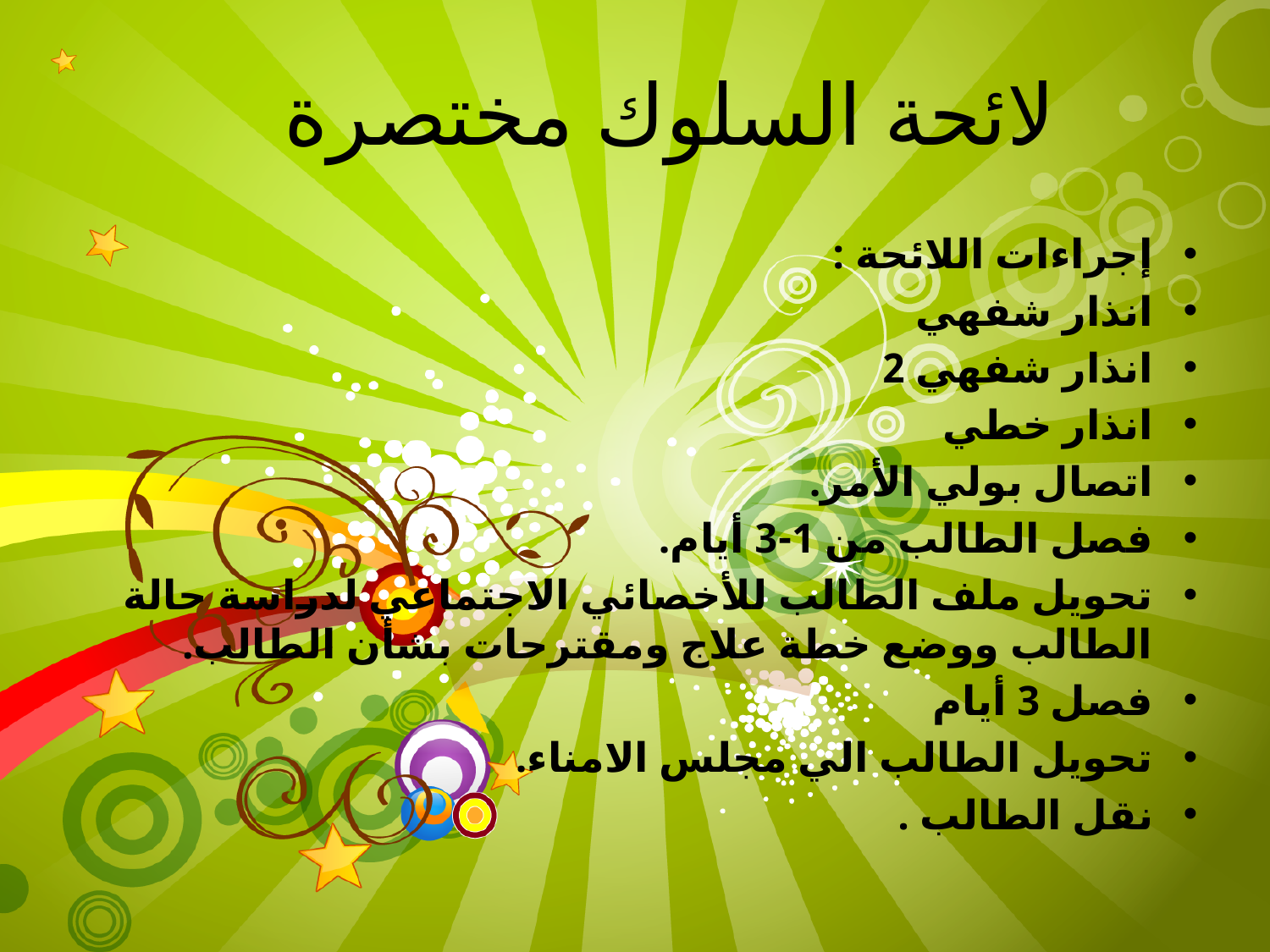

# لائحة السلوك مختصرة
إجراءات اللائحة :
انذار شفهي
انذار شفهي 2
انذار خطي
اتصال بولي الأمر.
فصل الطالب من 1-3 أيام.
تحويل ملف الطالب للأخصائي الاجتماعي لدراسة حالة الطالب ووضع خطة علاج ومقترحات بشأن الطالب.
فصل 3 أيام
تحويل الطالب الي مجلس الامناء.
نقل الطالب .